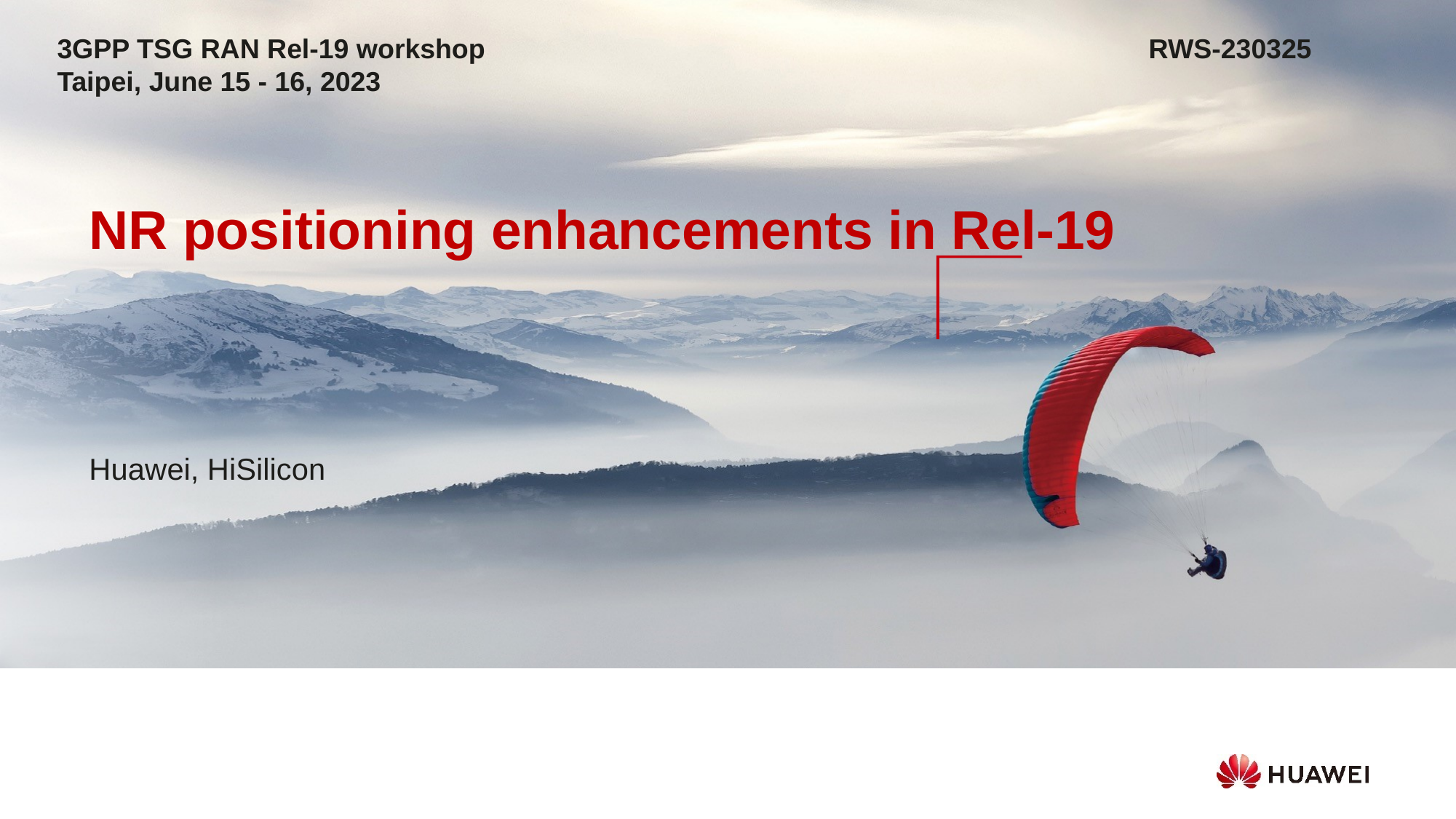

3GPP TSG RAN Rel-19 workshop							RWS-230325
Taipei, June 15 - 16, 2023
NR positioning enhancements in Rel-19
Huawei, HiSilicon